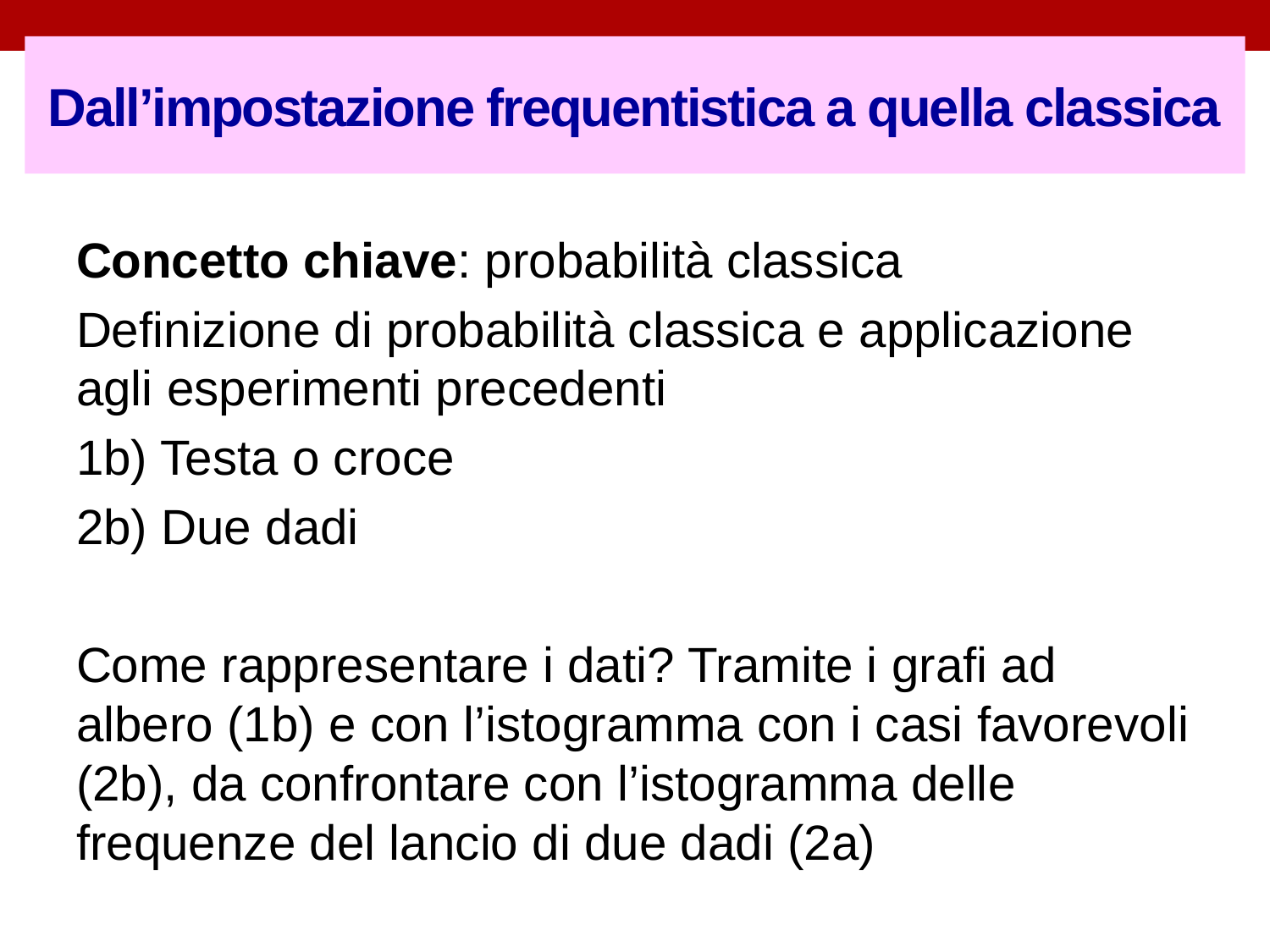

# Dall’impostazione frequentistica a quella classica
Concetto chiave: probabilità classica
Definizione di probabilità classica e applicazione agli esperimenti precedenti
1b) Testa o croce
2b) Due dadi

Come rappresentare i dati? Tramite i grafi ad albero (1b) e con l’istogramma con i casi favorevoli (2b), da confrontare con l’istogramma delle frequenze del lancio di due dadi (2a)